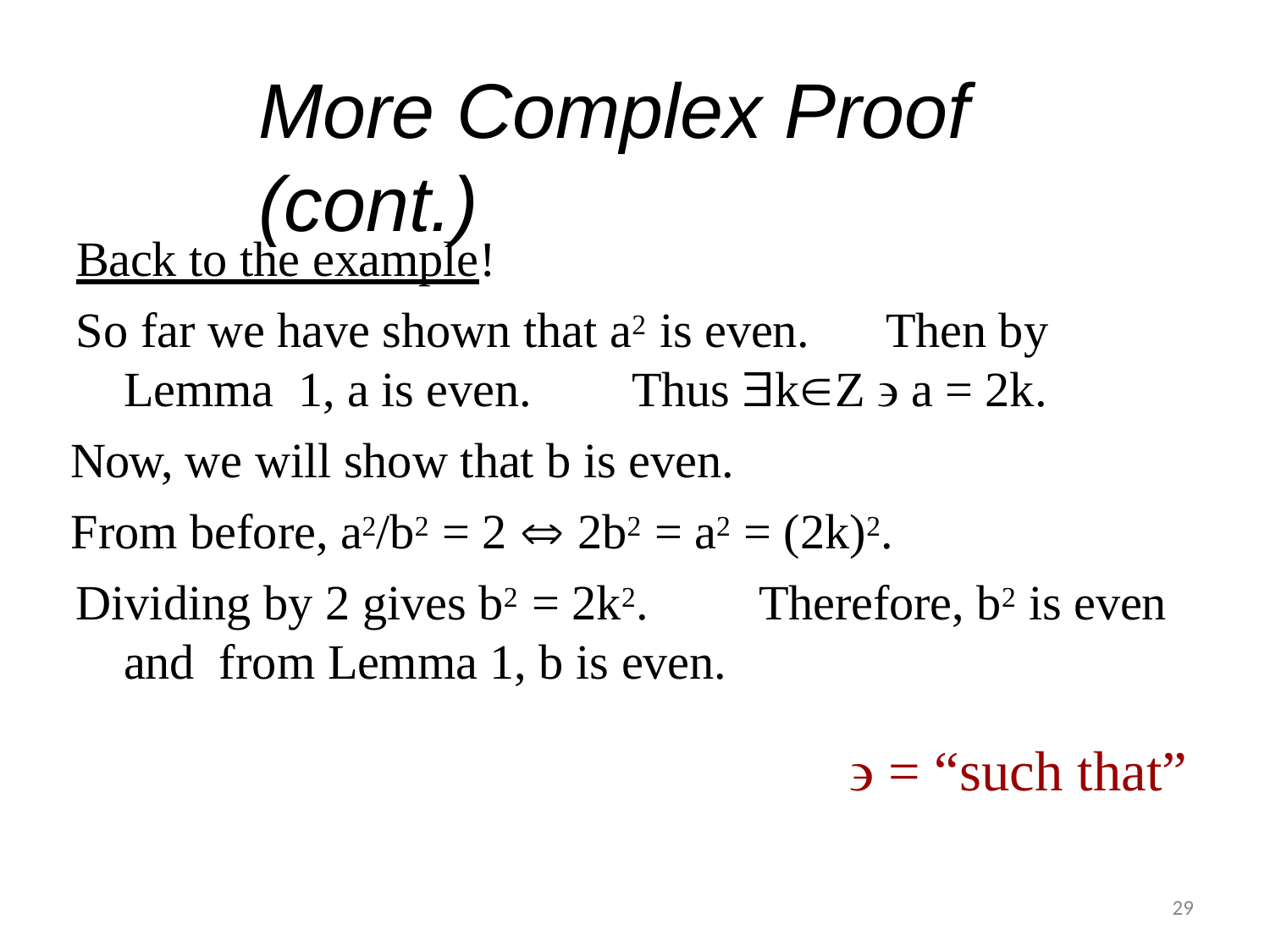

# More Complex Proof (cont.)
Back to the example!
So far we have shown that a2 is even.	Then by Lemma  1, a is even.	Thus ∃k∈Z ∋ a = 2k.
Now, we will show that b is even.
From before, a2/b2 = 2 ⇔ 2b2 = a2 = (2k)2.
Dividing by 2 gives b2 = 2k2.	Therefore, b2 is even and  from Lemma 1, b is even.
∋ = “such that”
29